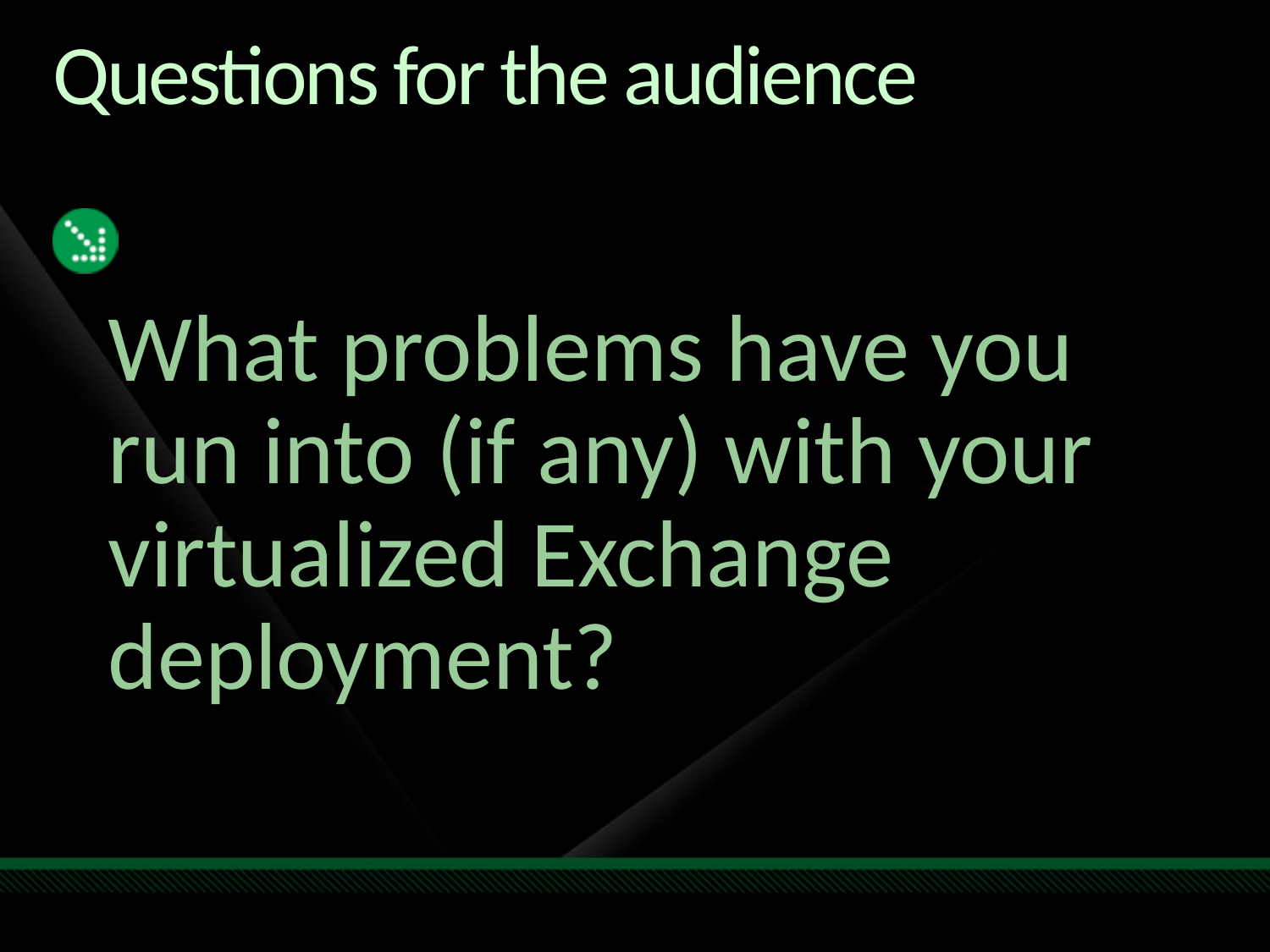

# Questions for the audience
What problems have you run into (if any) with your virtualized Exchange deployment?